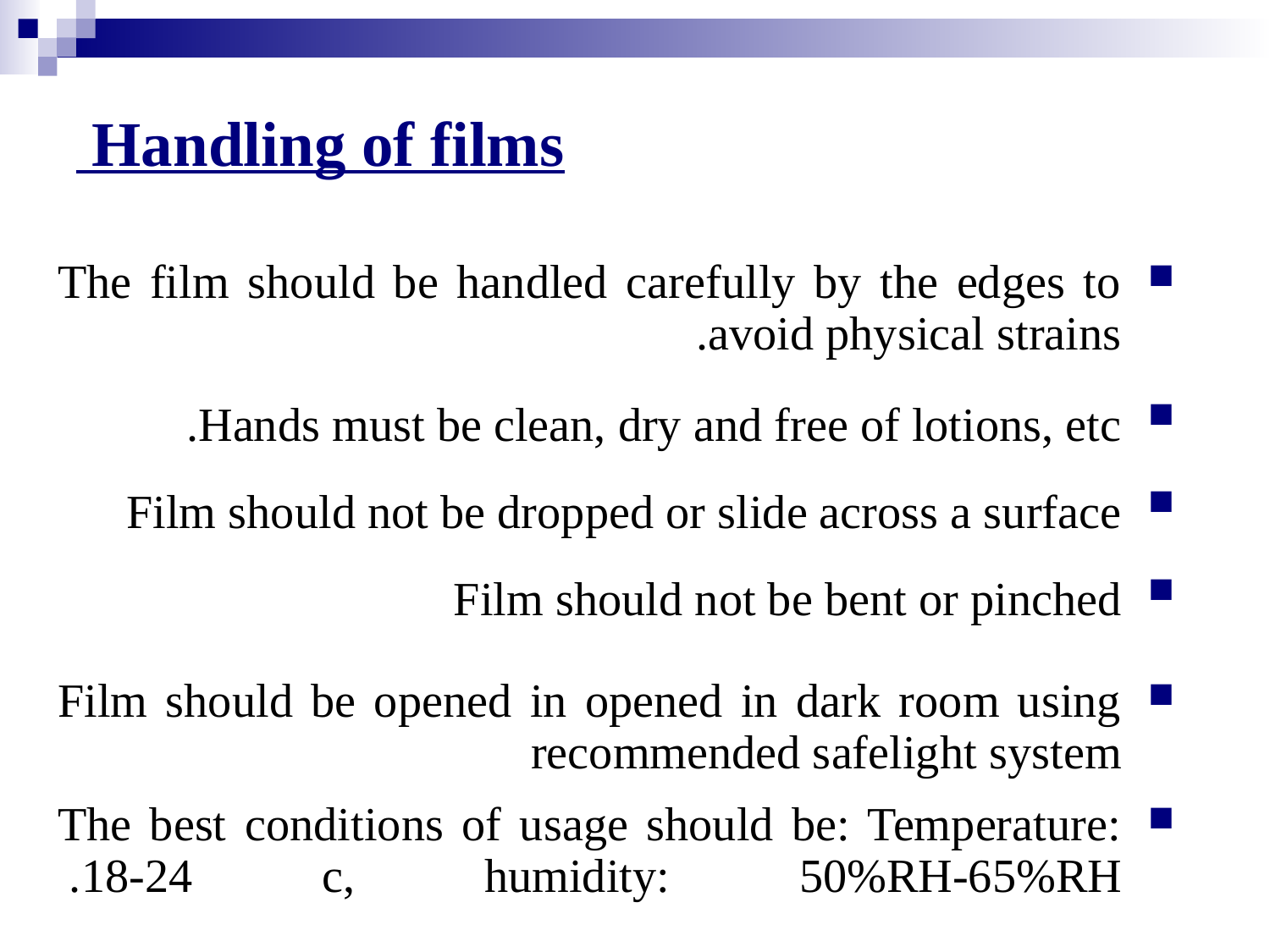

# Handling of films

The film should be handled carefully by the edges to avoid physical strains.

Hands must be clean, dry and free of lotions, etc.

Film should not be dropped or slide across a surface

Film should not be bent or pinched

Film should be opened in opened in dark room using recommended safelight system
The best conditions of usage should be: Temperature: 18-24 c, humidity: 50%RH-65%RH.